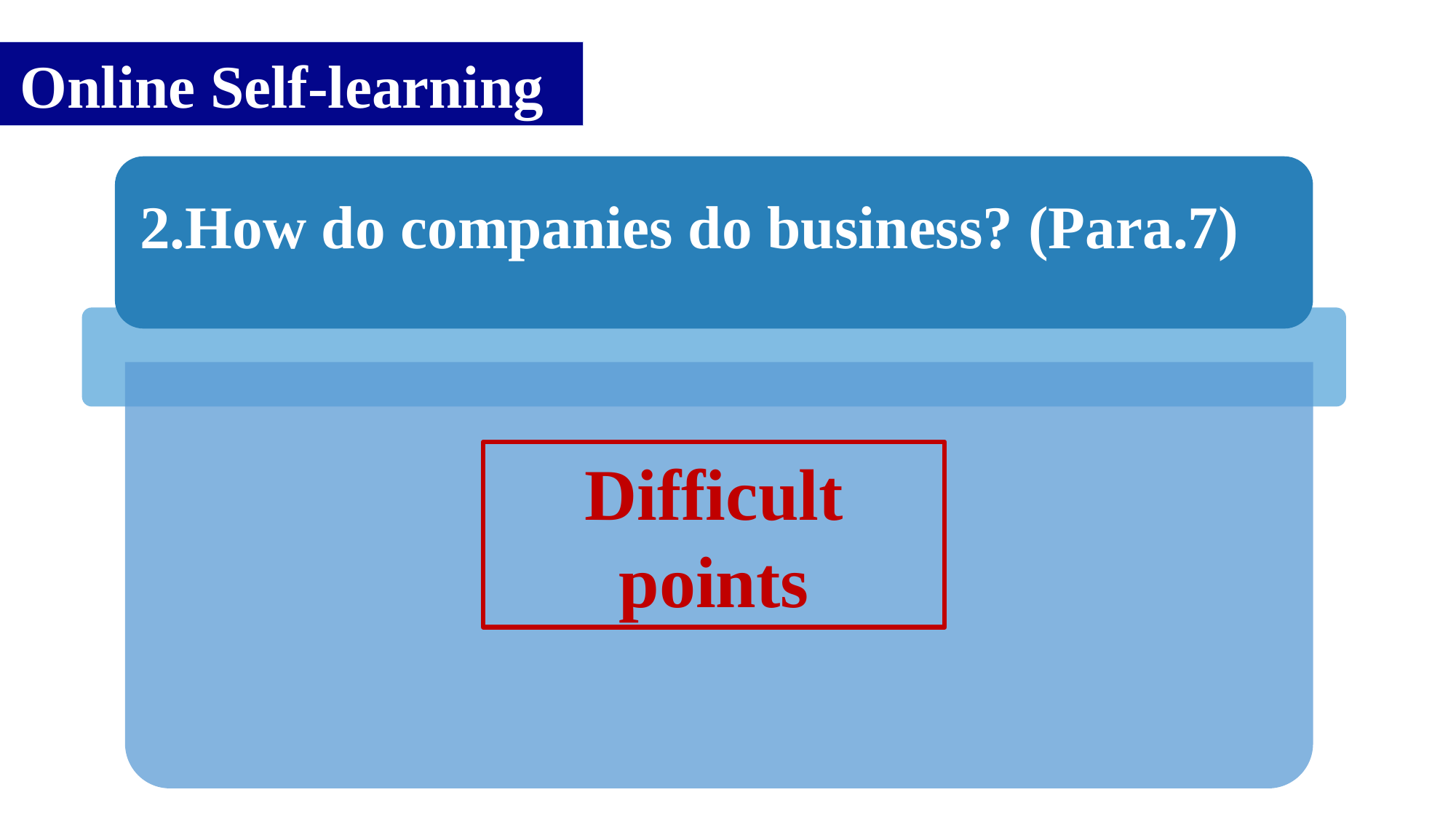

Online Self-learning

2.How do companies do business? (Para.7)

Difficult points